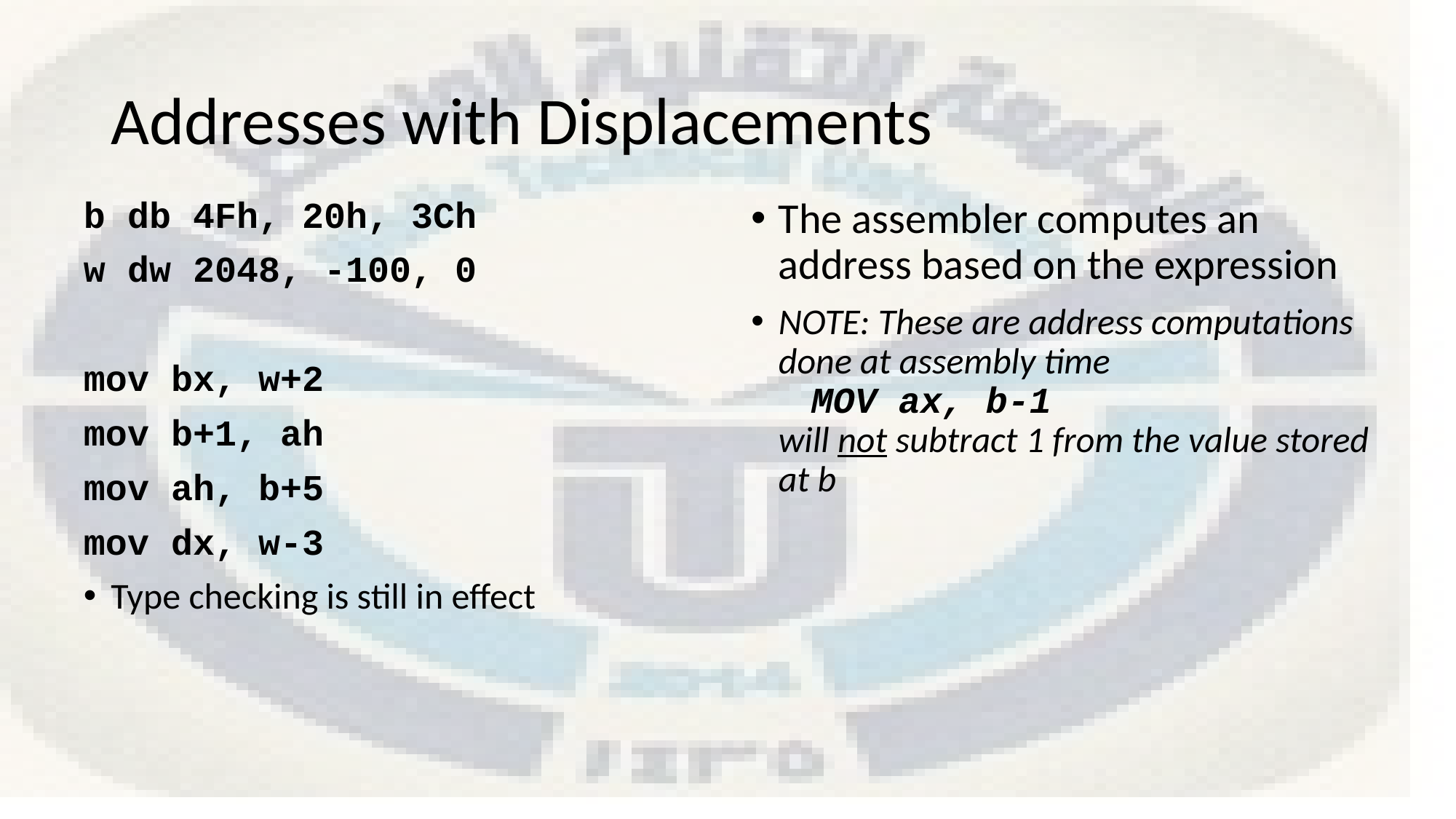

# Addresses with Displacements
b db 4Fh, 20h, 3Ch
w dw 2048, -100, 0

mov bx, w+2
mov b+1, ah
mov ah, b+5
mov dx, w-3
Type checking is still in effect
The assembler computes an address based on the expression
NOTE: These are address computations done at assembly time
    MOV ax, b-1
will not subtract 1 from the value stored at b